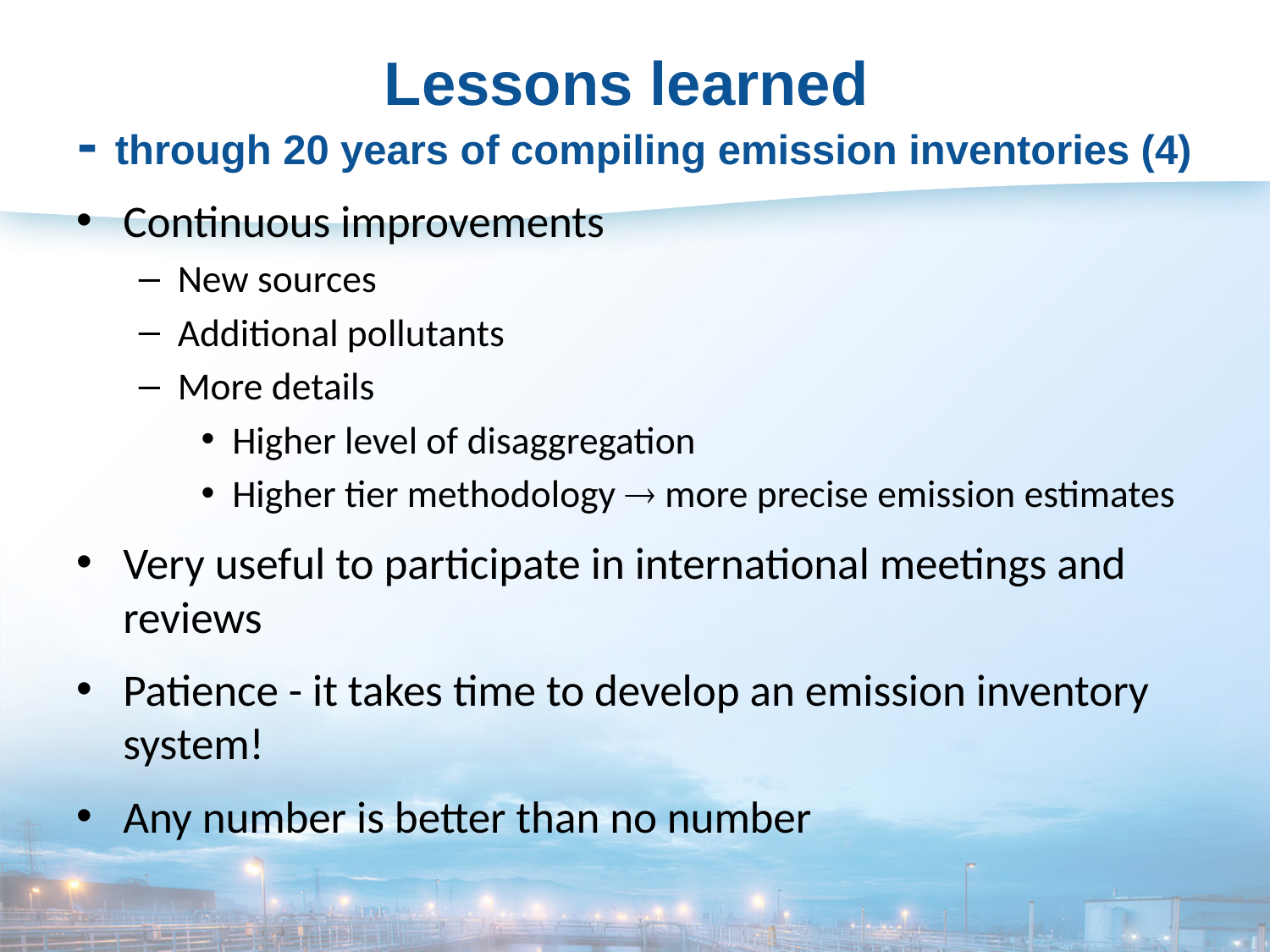

# Lessons learned - through 20 years of compiling emission inventories (4)
Continuous improvements
New sources
Additional pollutants
More details
Higher level of disaggregation
Higher tier methodology → more precise emission estimates
Very useful to participate in international meetings and reviews
Patience - it takes time to develop an emission inventory system!
Any number is better than no number